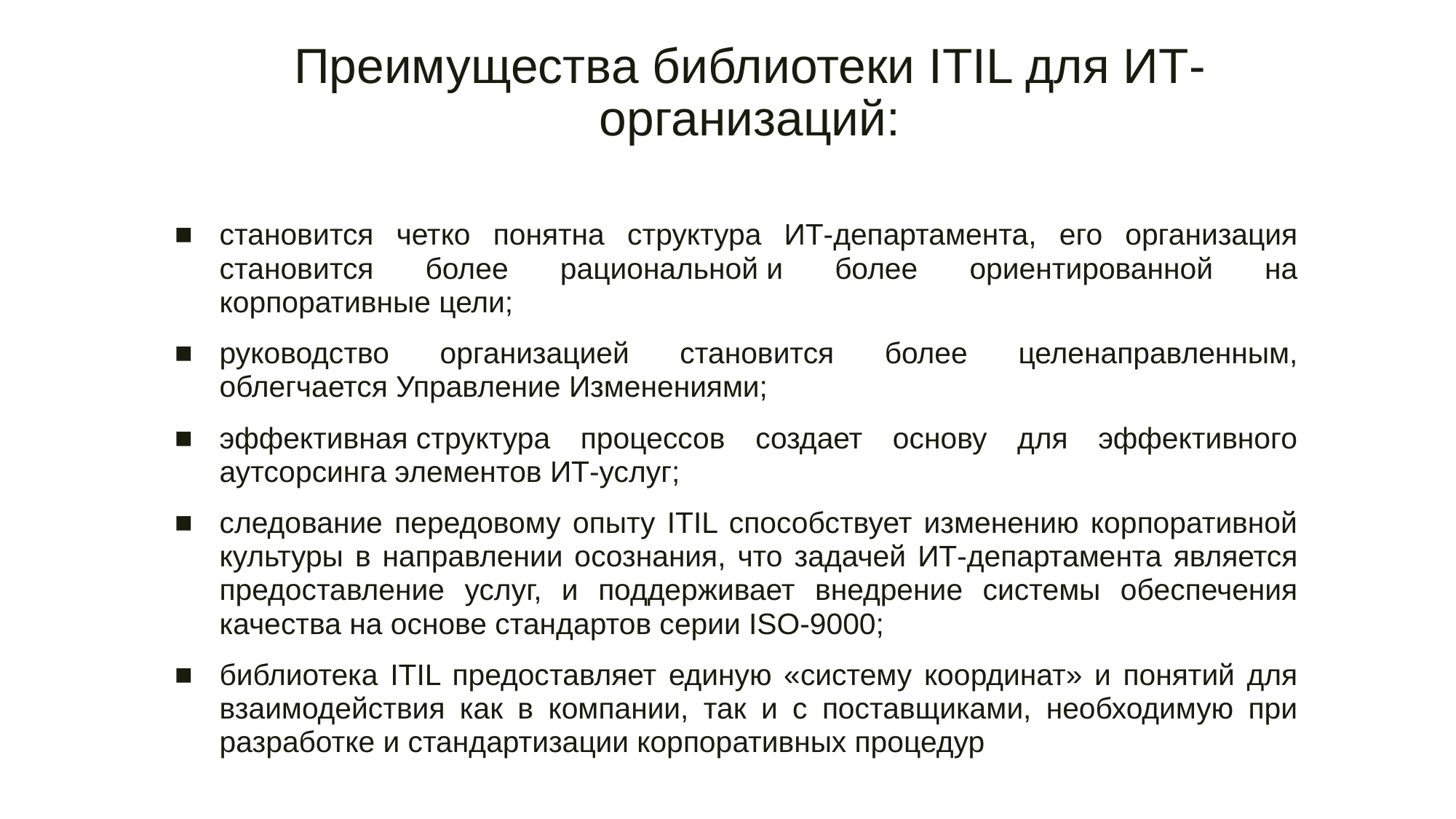

# Преимущества библиотеки ITIL для ИТ-организаций:
становится четко понятна структура ИТ-департамента, его организация становится более рациональной и более ориентированной на корпоративные цели;
руководство организацией становится более целенаправленным, облегчается Управление Изменениями;
эффективная структура процессов создает основу для эффективного аутсорсинга элементов ИТ-услуг;
следование передовому опыту ITIL способствует изменению корпоративной культуры в направлении осознания, что задачей ИТ-департамента является предоставление услуг, и поддерживает внедрение системы обеспечения качества на основе стандартов серии ISO-9000;
библиотека ITIL предоставляет единую «систему координат» и понятий для взаимодействия как в компании, так и с поставщиками, необходимую при разработке и стандартизации корпоративных процедур